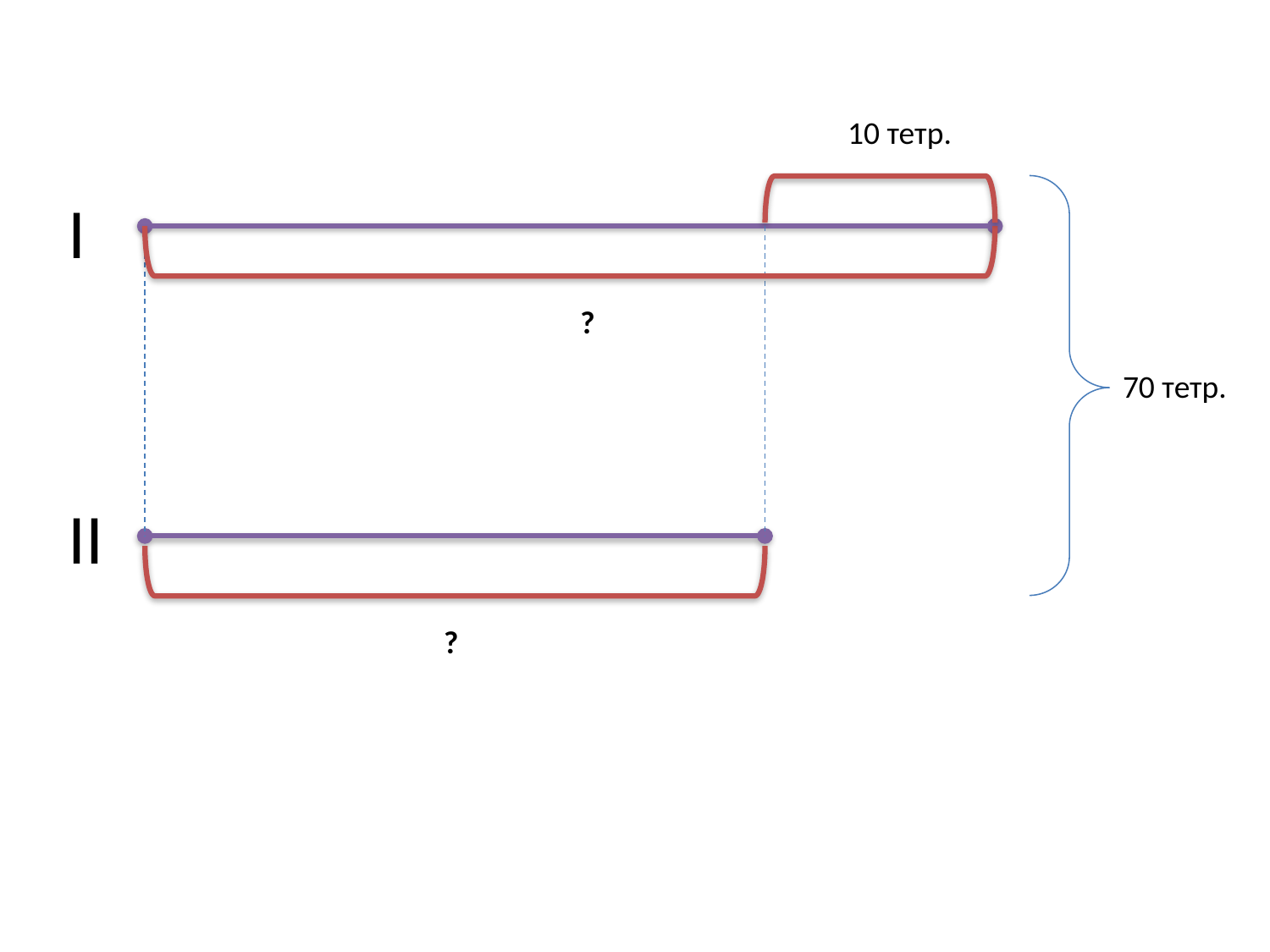

10 тетр.

I

?
70 тетр.
II
?